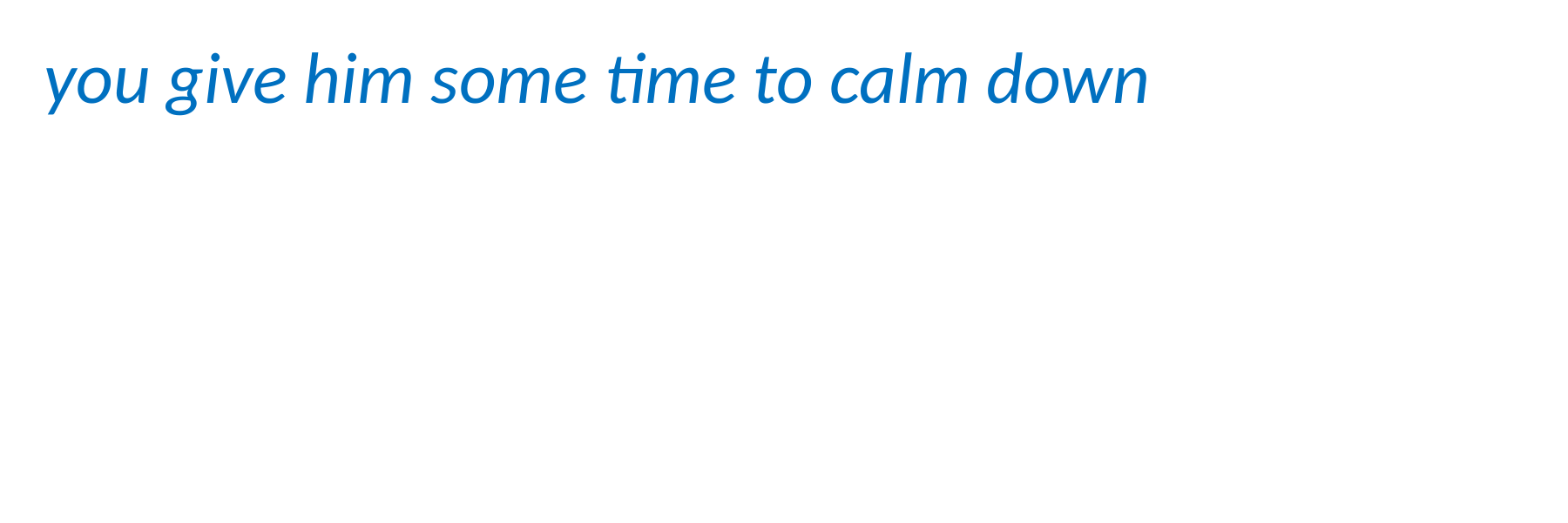

you give him some time to calm down